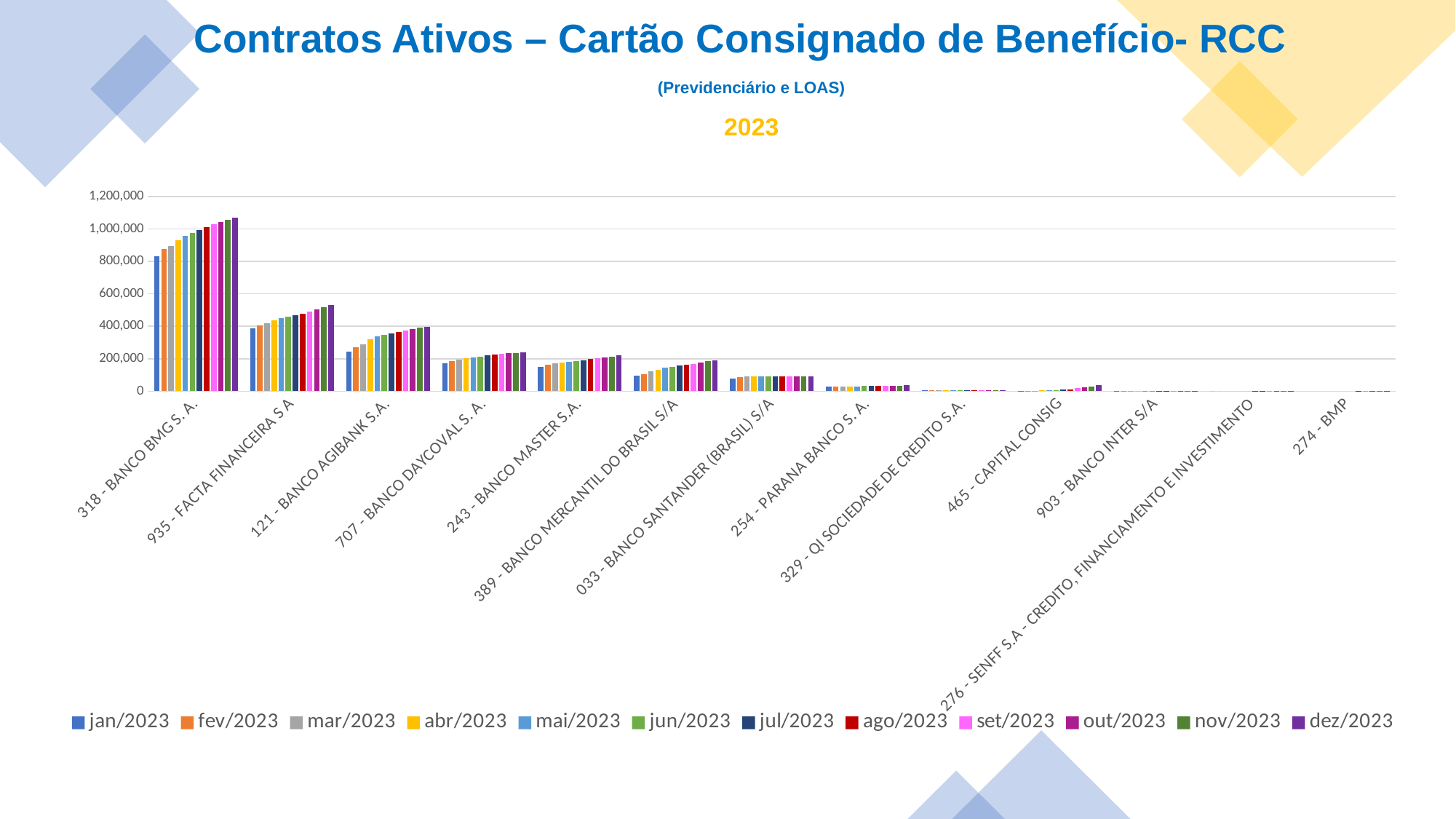

Contratos Ativos – Cartão Consignado de Benefício- RCC

(Previdenciário e LOAS)
2023

### Chart

| Category | jan/2023 | fev/2023 | mar/2023 | abr/2023 | mai/2023 | jun/2023 | jul/2023 | ago/2023 | set/2023 | out/2023 | nov/2023 | dez/2023 |
|---|---|---|---|---|---|---|---|---|---|---|---|---|
| 318 - BANCO BMG S. A. | 832569.0 | 874219.0 | 893269.0 | 931419.0 | 958766.0 | 977056.0 | 993974.0 | 1012577.0 | 1026896.0 | 1042467.0 | 1055708.0 | 1069535.0 |
| 935 - FACTA FINANCEIRA S A | 386405.0 | 406288.0 | 418080.0 | 435807.0 | 449171.0 | 457423.0 | 467137.0 | 478234.0 | 490851.0 | 505157.0 | 516231.0 | 530052.0 |
| 121 - BANCO AGIBANK S.A. | 245768.0 | 268818.0 | 289501.0 | 319344.0 | 335871.0 | 345394.0 | 354694.0 | 364028.0 | 372490.0 | 380740.0 | 389689.0 | 396597.0 |
| 707 - BANCO DAYCOVAL S. A. | 172852.0 | 187072.0 | 195436.0 | 201507.0 | 208170.0 | 213982.0 | 219874.0 | 226025.0 | 230402.0 | 234729.0 | 236855.0 | 241358.0 |
| 243 - BANCO MASTER S.A. | 148386.0 | 164558.0 | 172351.0 | 178491.0 | 182632.0 | 186474.0 | 191590.0 | 197557.0 | 201312.0 | 207019.0 | 213645.0 | 220687.0 |
| 389 - BANCO MERCANTIL DO BRASIL S/A | 97177.0 | 106057.0 | 120881.0 | 132372.0 | 143496.0 | 151085.0 | 156950.0 | 160669.0 | 168491.0 | 175917.0 | 183413.0 | 191320.0 |
| 033 - BANCO SANTANDER (BRASIL) S/A | 76789.0 | 86413.0 | 91020.0 | 91001.0 | 90940.0 | 90877.0 | 90813.0 | 90761.0 | 90619.0 | 90561.0 | 90483.0 | 90480.0 |
| 254 - PARANA BANCO S. A. | 28121.0 | 28478.0 | 28871.0 | 29562.0 | 30424.0 | 31253.0 | 32014.0 | 32807.0 | 33398.0 | 33981.0 | 34619.0 | 35174.0 |
| 329 - QI SOCIEDADE DE CREDITO S.A. | 4359.0 | 4349.0 | 4349.0 | 4350.0 | 4347.0 | 4344.0 | 4342.0 | 4342.0 | 4324.0 | 4319.0 | 4319.0 | 4318.0 |
| 465 - CAPITAL CONSIG | 2399.0 | 3147.0 | 3193.0 | 4265.0 | 5135.0 | 6277.0 | 8864.0 | 12611.0 | 17347.0 | 22295.0 | 30008.0 | 37837.0 |
| 903 - BANCO INTER S/A | 182.0 | 187.0 | 186.0 | 186.0 | 186.0 | 186.0 | 185.0 | 185.0 | 185.0 | 185.0 | 184.0 | 184.0 |
| 276 - SENFF S.A - CREDITO, FINANCIAMENTO E INVESTIMENTO | 0.0 | 0.0 | 0.0 | 0.0 | 0.0 | 0.0 | 6.0 | 12.0 | 15.0 | 15.0 | 16.0 | 18.0 |
| 274 - BMP | None | None | None | None | None | None | None | 1.0 | 6.0 | 61.0 | 149.0 | 391.0 |